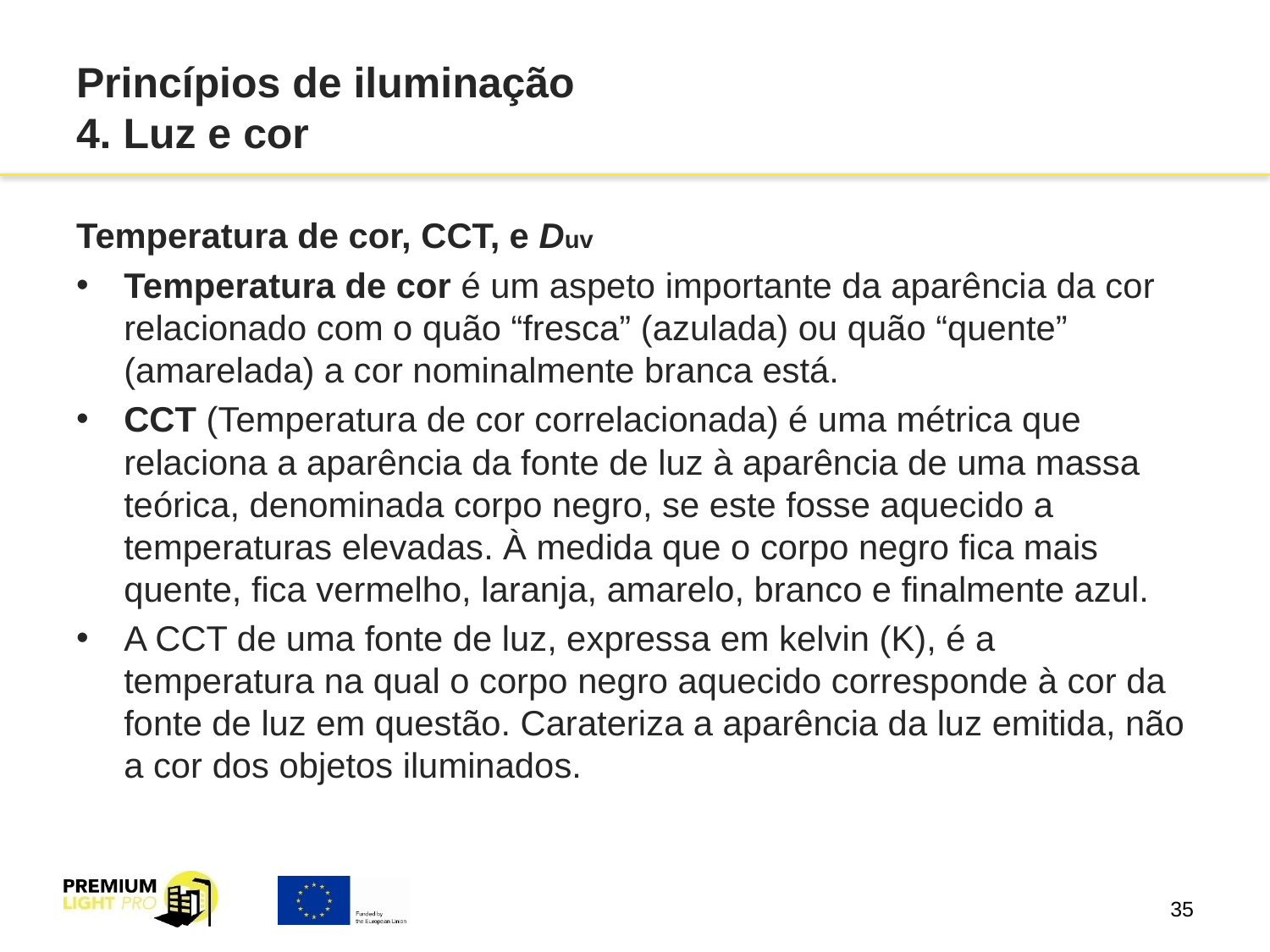

# Princípios de iluminação 4. Luz e cor
Temperatura de cor, CCT, e Duv
Temperatura de cor é um aspeto importante da aparência da cor relacionado com o quão “fresca” (azulada) ou quão “quente” (amarelada) a cor nominalmente branca está.
CCT (Temperatura de cor correlacionada) é uma métrica que relaciona a aparência da fonte de luz à aparência de uma massa teórica, denominada corpo negro, se este fosse aquecido a temperaturas elevadas. À medida que o corpo negro fica mais quente, fica vermelho, laranja, amarelo, branco e finalmente azul.
A CCT de uma fonte de luz, expressa em kelvin (K), é a temperatura na qual o corpo negro aquecido corresponde à cor da fonte de luz em questão. Carateriza a aparência da luz emitida, não a cor dos objetos iluminados.